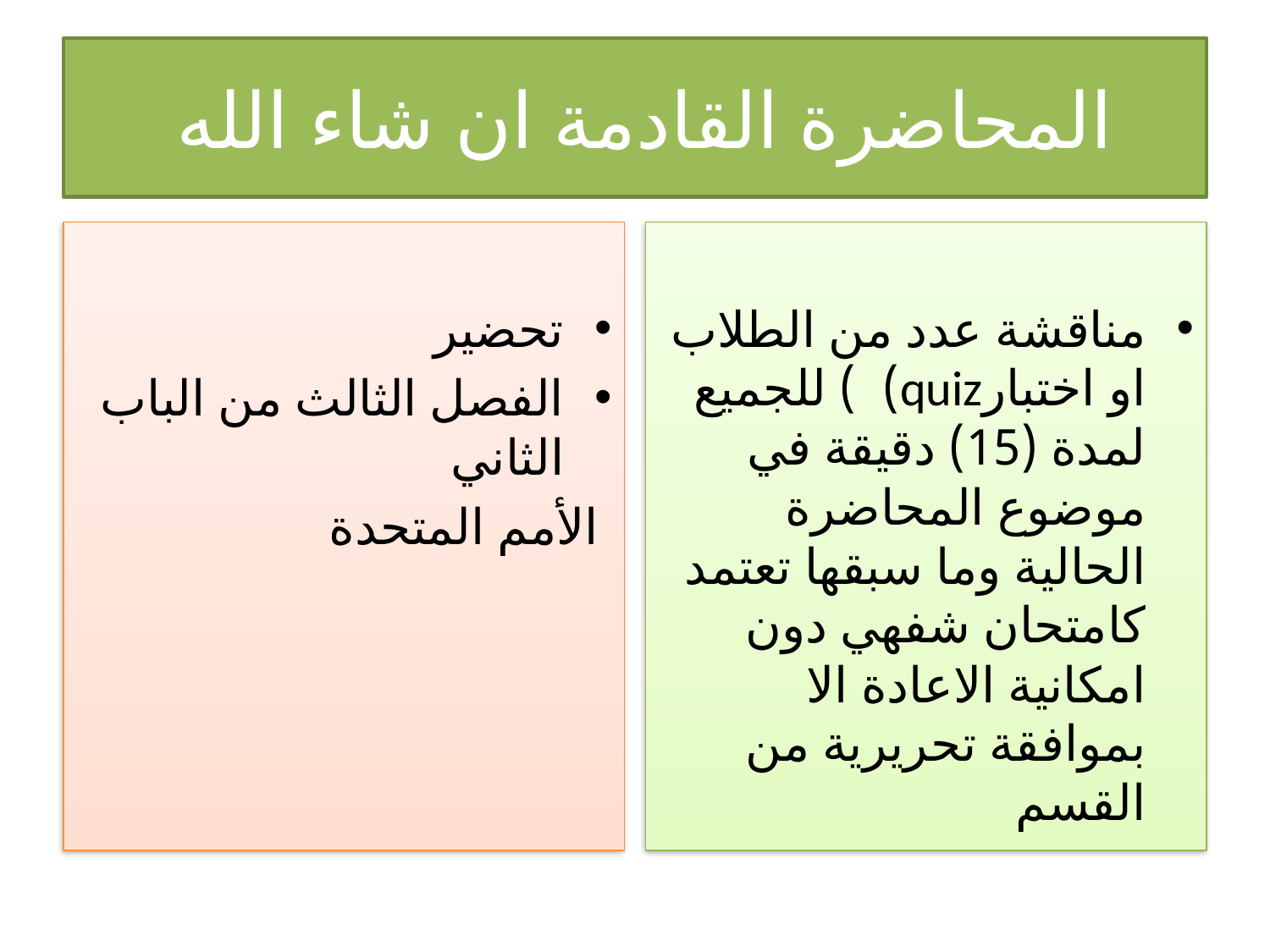

# المحاضرة القادمة ان شاء الله

تحضير
الفصل الثالث من الباب الثاني
 الأمم المتحدة

مناقشة عدد من الطلاب او اختبارquiz)  ) للجميع لمدة (15) دقيقة في موضوع المحاضرة الحالية وما سبقها تعتمد كامتحان شفهي دون امكانية الاعادة الا بموافقة تحريرية من القسم